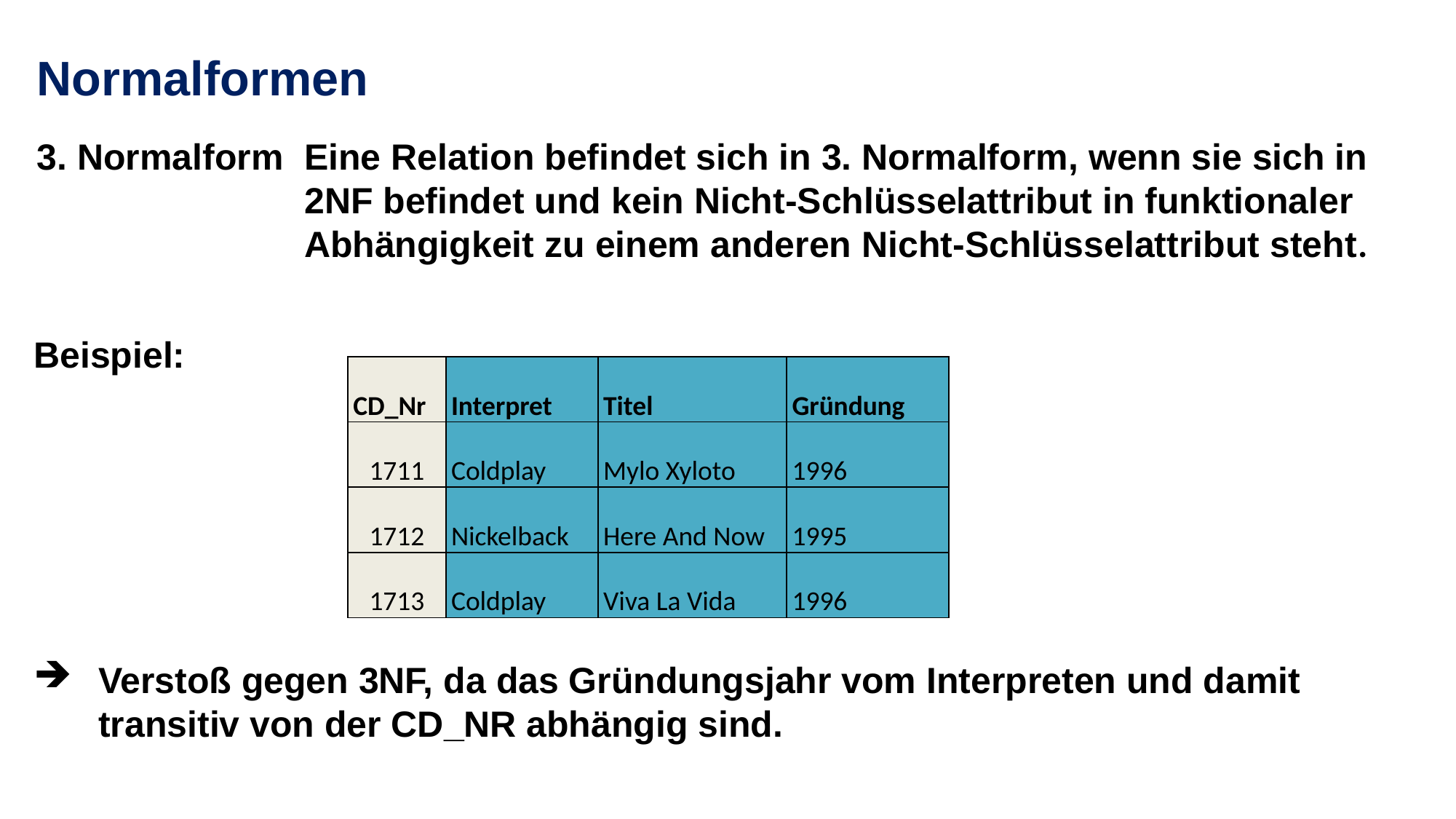

Normalformen
3. Normalform	Eine Relation befindet sich in 3. Normalform, wenn sie sich in 2NF befindet und kein Nicht-Schlüsselattribut in funktionaler Abhängigkeit zu einem anderen Nicht-Schlüsselattribut steht.
Beispiel:

| CD\_Nr | Interpret | Titel | Gründung |
| --- | --- | --- | --- |
| 1711 | Coldplay | Mylo Xyloto | 1996 |
| 1712 | Nickelback | Here And Now | 1995 |
| 1713 | Coldplay | Viva La Vida | 1996 |
Verstoß gegen 3NF, da das Gründungsjahr vom Interpreten und damit transitiv von der CD_NR abhängig sind.